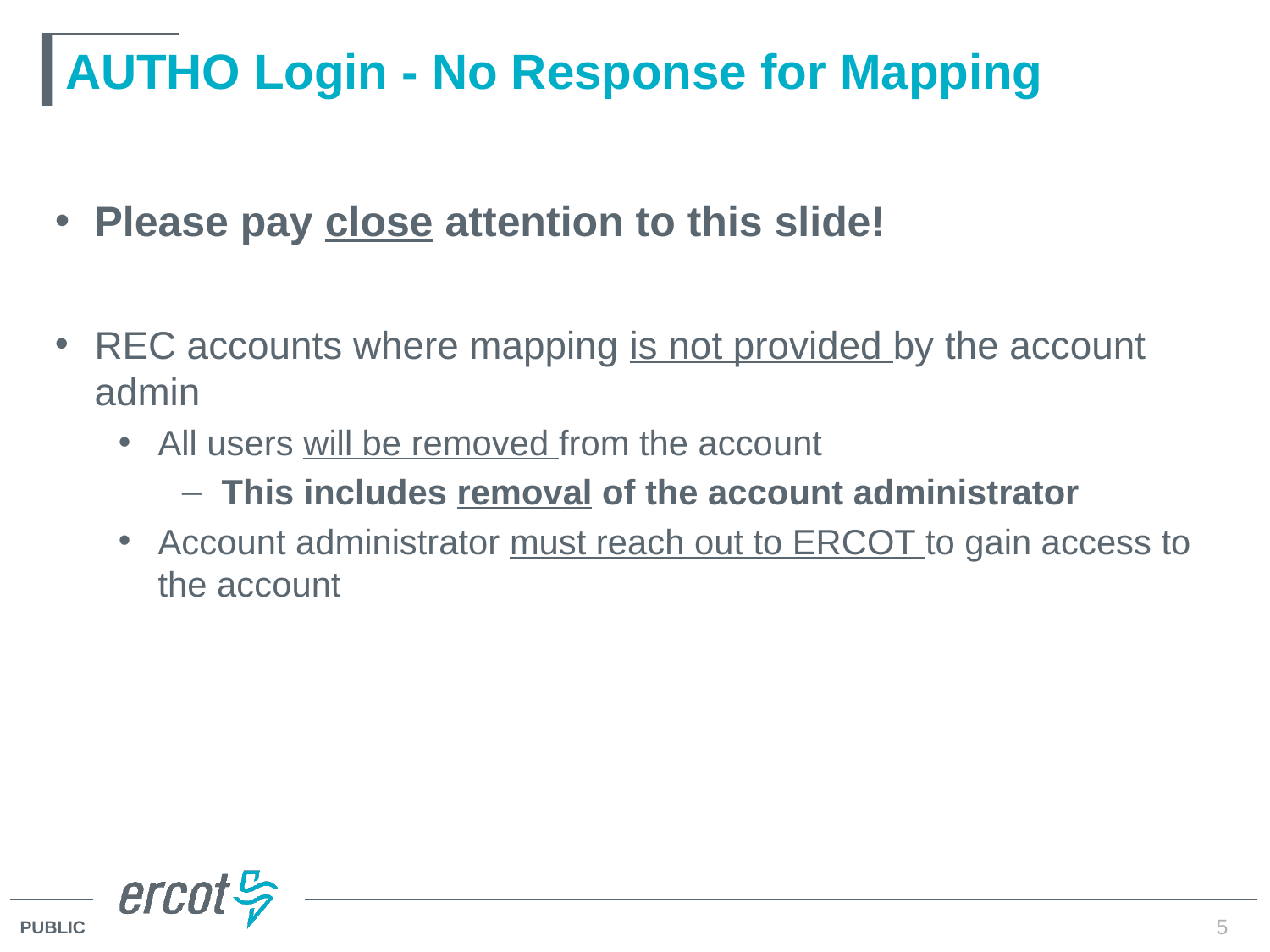

# AUTHO Login - No Response for Mapping

Please pay close attention to this slide!

REC accounts where mapping is not provided by the account admin
All users will be removed from the account
This includes removal of the account administrator
Account administrator must reach out to ERCOT to gain access to the account
5